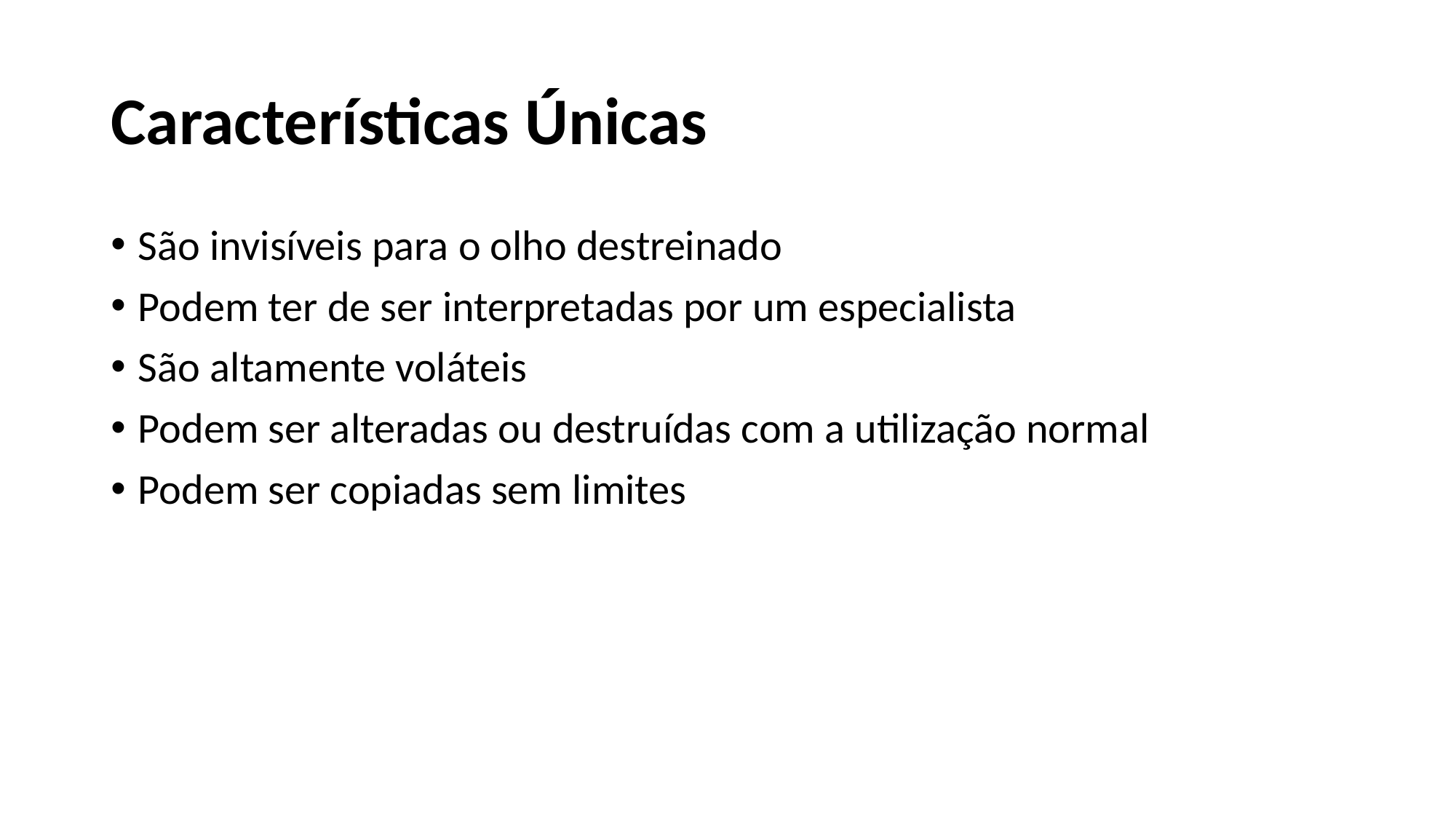

# Características Únicas
São invisíveis para o olho destreinado
Podem ter de ser interpretadas por um especialista
São altamente voláteis
Podem ser alteradas ou destruídas com a utilização normal
Podem ser copiadas sem limites